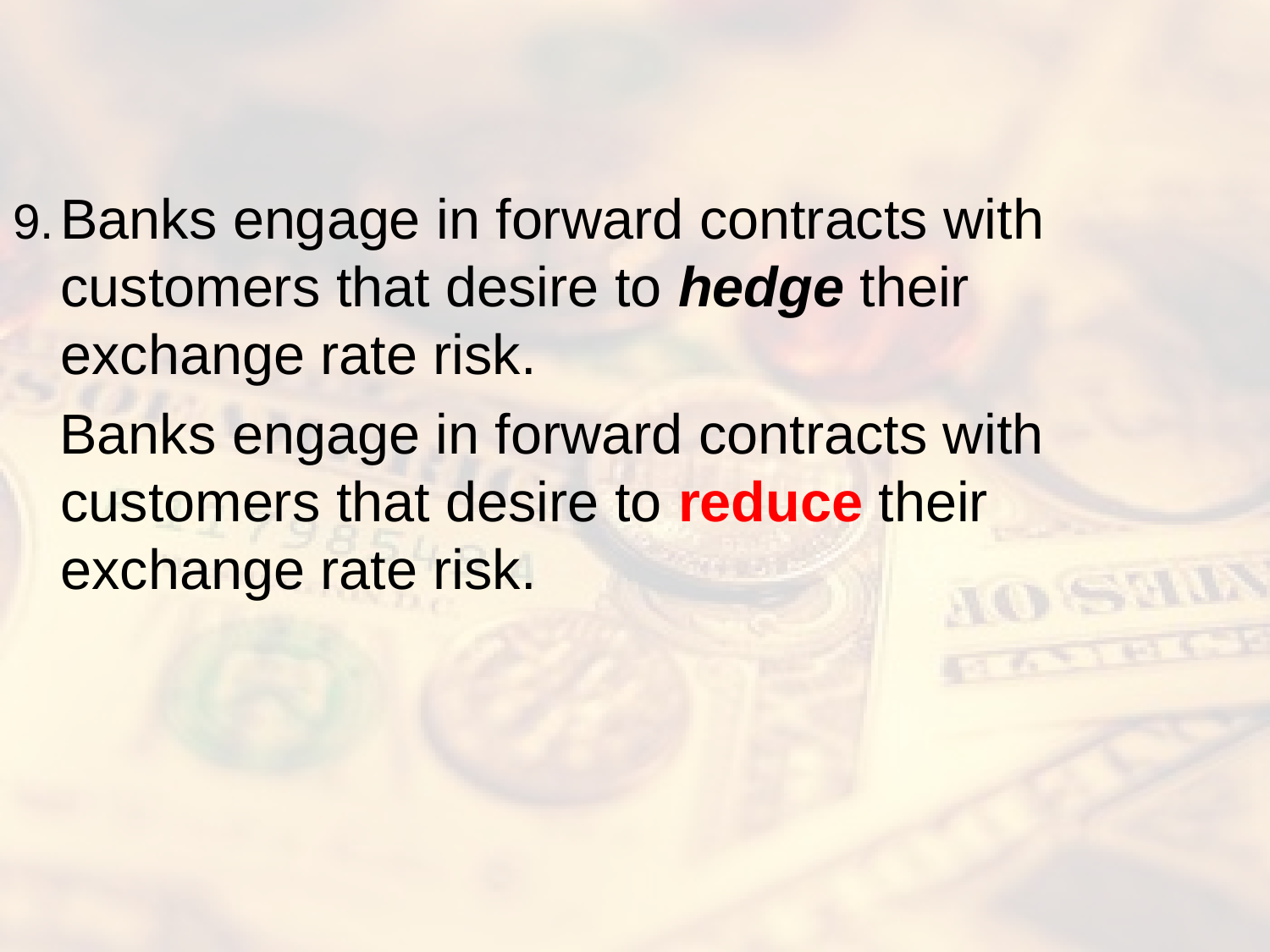

#

9.	Banks engage in forward contracts with customers that desire to hedge their exchange rate risk.
   Banks engage in forward contracts with customers that desire to reduce their exchange rate risk.